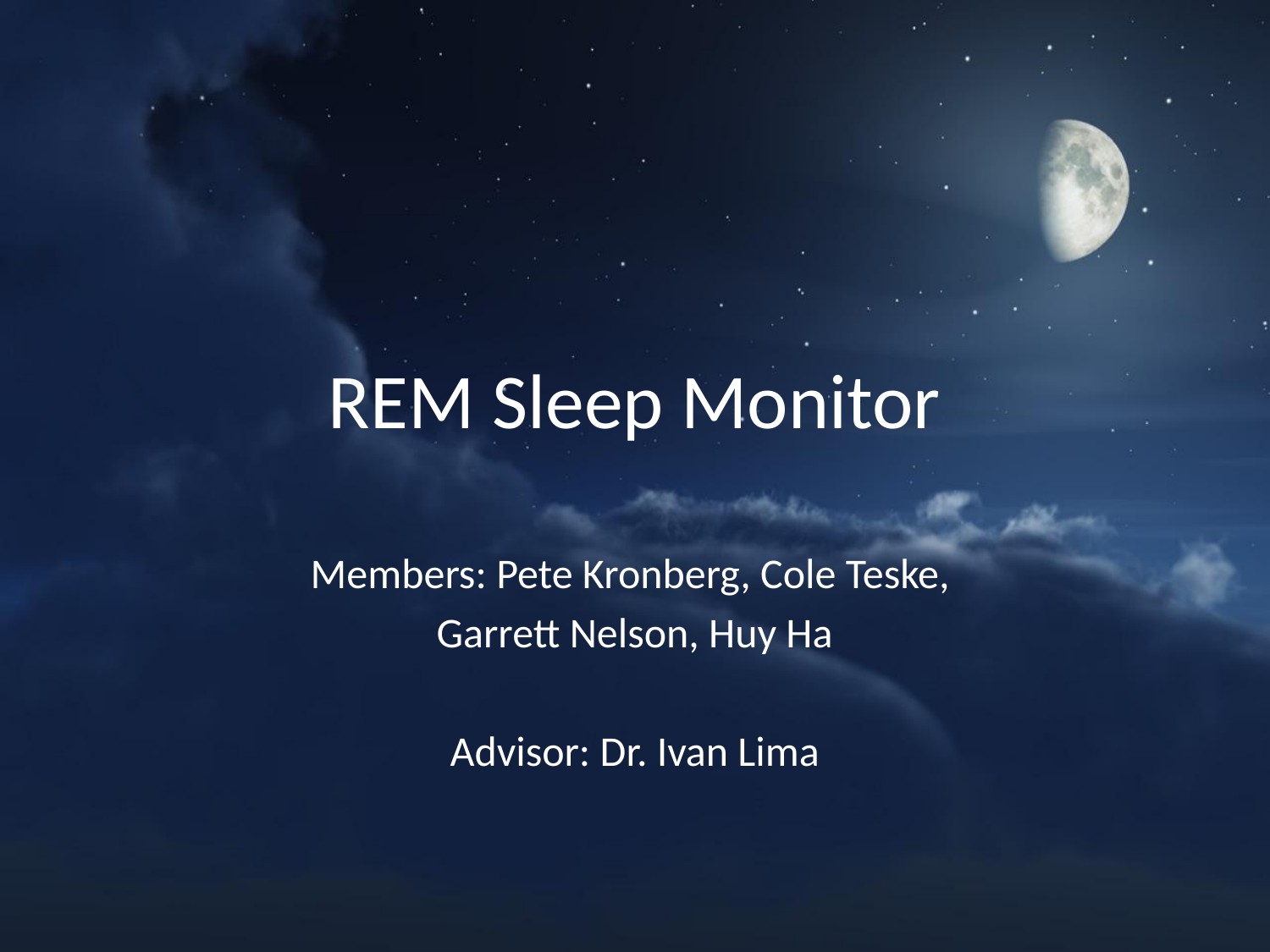

# REM Sleep Monitor
Members: Pete Kronberg, Cole Teske,
Garrett Nelson, Huy Ha

Advisor: Dr. Ivan Lima